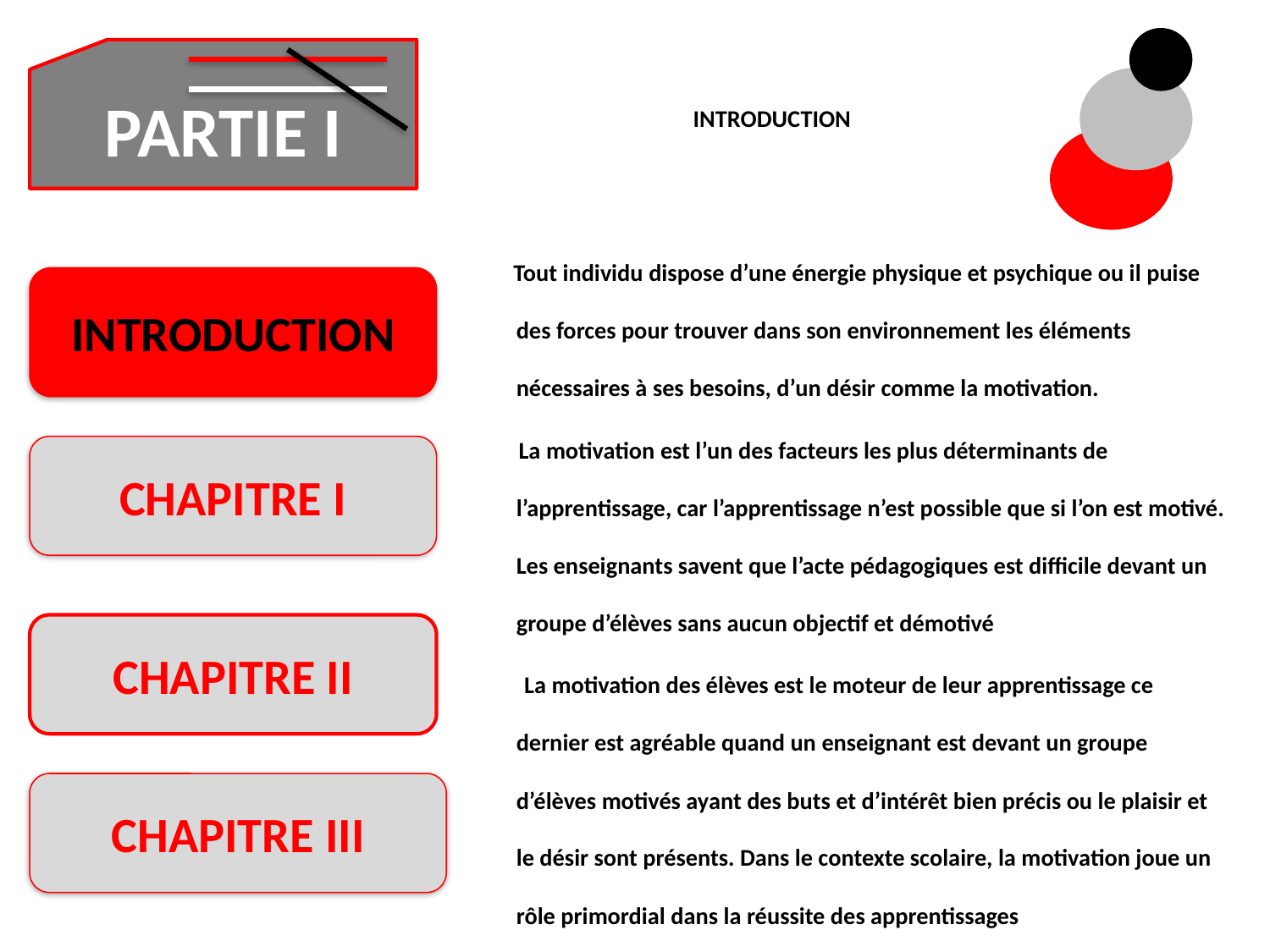

# INTRODUCTION
PARTIE I

          Tout individu dispose d’une énergie physique et psychique ou il puise des forces pour trouver dans son environnement les éléments nécessaires à ses besoins, d’un désir comme la motivation.
         La motivation est l’un des facteurs les plus déterminants de l’apprentissage, car l’apprentissage n’est possible que si l’on est motivé. Les enseignants savent que l’acte pédagogiques est difficile devant un groupe d’élèves sans aucun objectif et démotivé
          La motivation des élèves est le moteur de leur apprentissage ce dernier est agréable quand un enseignant est devant un groupe d’élèves motivés ayant des buts et d’intérêt bien précis ou le plaisir et le désir sont présents. Dans le contexte scolaire, la motivation joue un rôle primordial dans la réussite des apprentissages

INTRODUCTION
CHAPITRE I
CHAPITRE II
CHAPITRE III